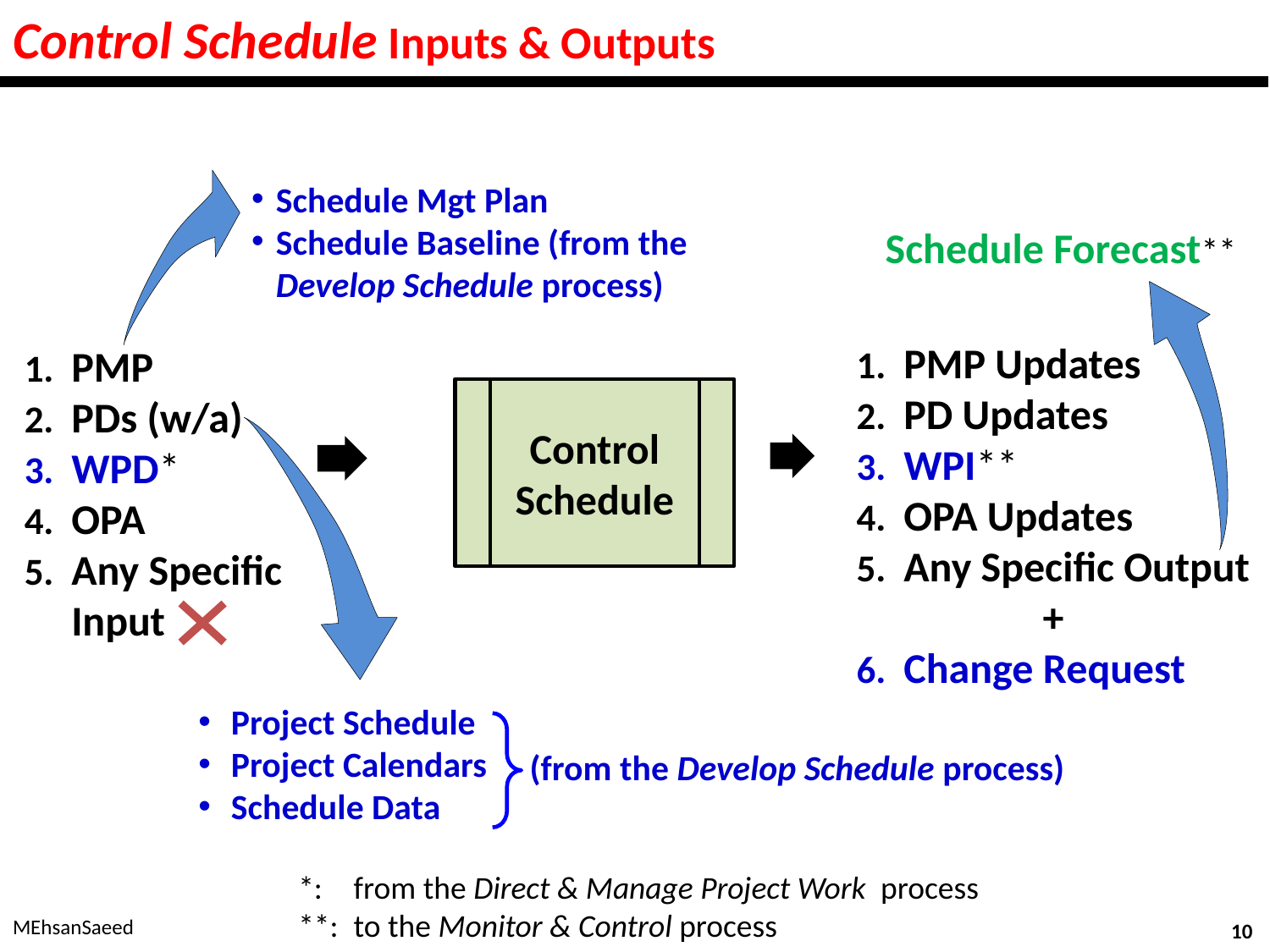

# Control Schedule Inputs & Outputs

Schedule Mgt Plan
Schedule Baseline (from the Develop Schedule process)
Schedule Forecast**
PMP Updates
PD Updates
WPI**
OPA Updates
Any Specific Output
+
Change Request
PMP
PDs (w/a)
WPD*
OPA
Any Specific Input

Control Schedule

Project Schedule
Project Calendars
Schedule Data

(from the Develop Schedule process)
*:	from the Direct & Manage Project Work  process
**:	to the Monitor & Control process
MEhsanSaeed
10